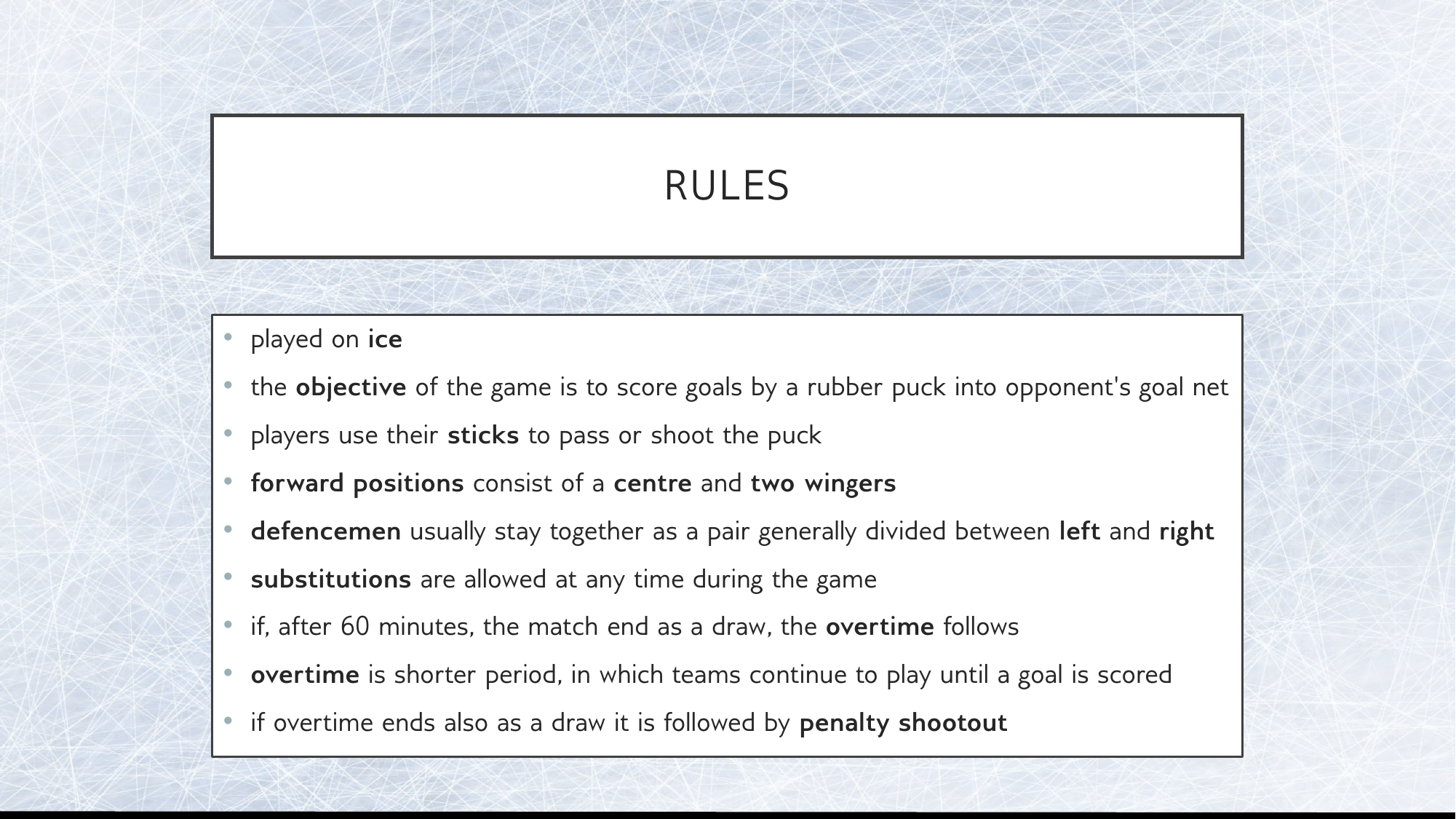

# Rules
played on ice
the objective of the game is to score goals by a rubber puck into opponent's goal net
players use their sticks to pass or shoot the puck
forward positions consist of a centre and two wingers
defencemen usually stay together as a pair generally divided between left and right
substitutions are allowed at any time during the game
if, after 60 minutes, the match end as a draw, the overtime follows
overtime is shorter period, in which teams continue to play until a goal is scored
if overtime ends also as a draw it is followed by penalty shootout